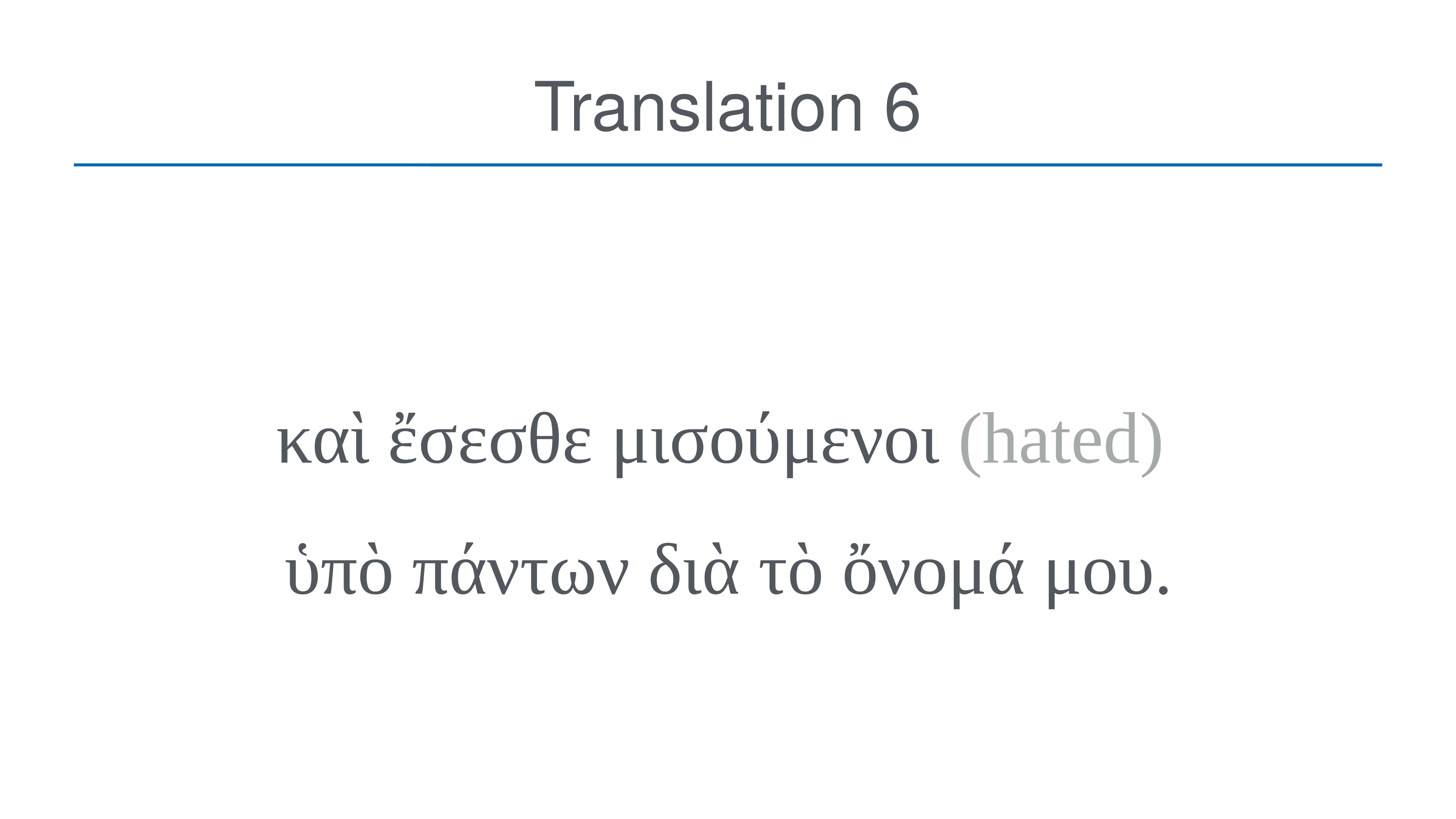

# Translation 6
καὶ ἔσεσθε μισούμενοι (hated)
ὑπὸ πάντων διὰ τὸ ὄνομά μου.